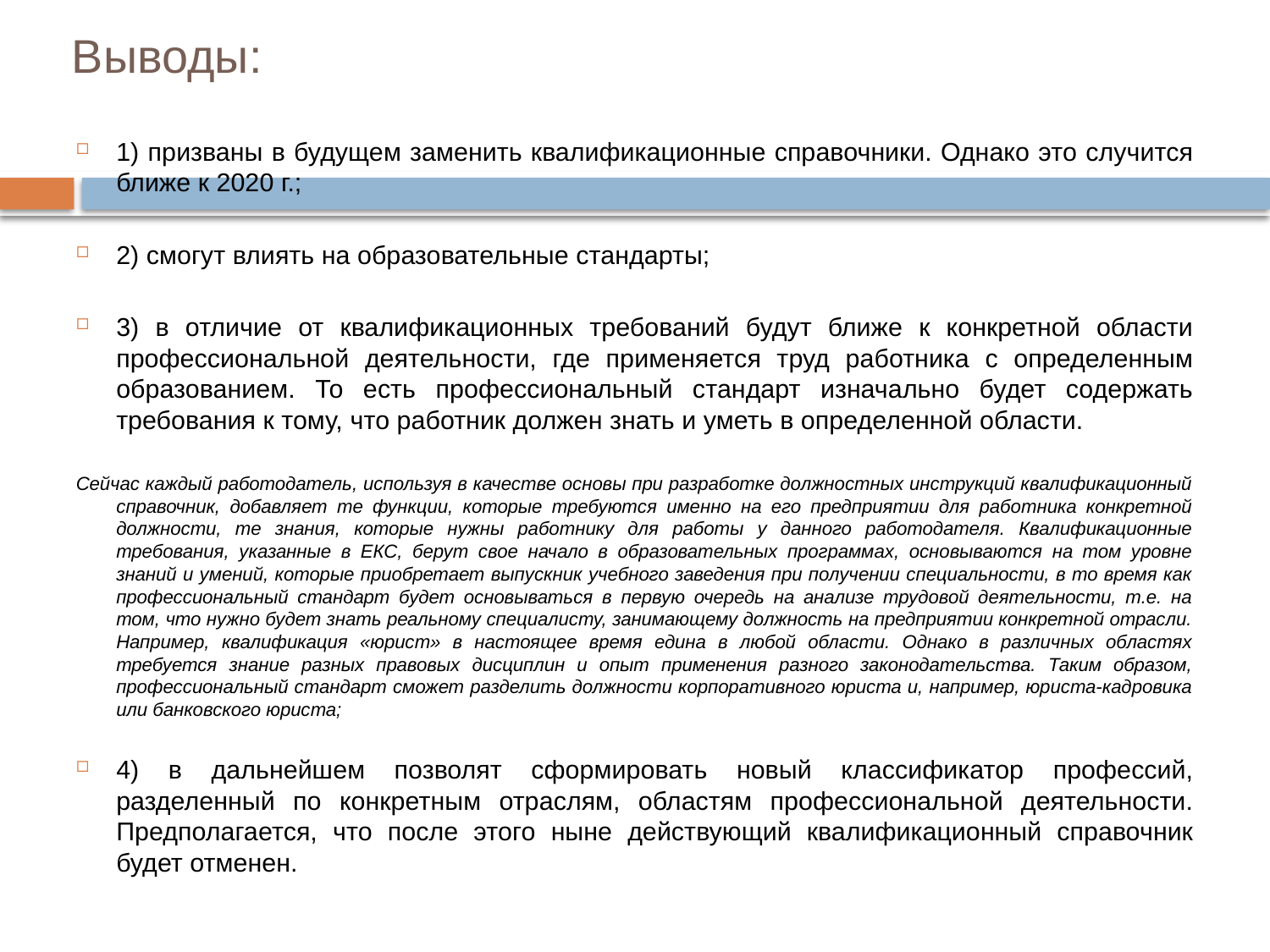

# Выводы:
1) призваны в будущем заменить квалификационные справочники. Однако это случится ближе к 2020 г.;

2) смогут влиять на образовательные стандарты;

3) в отличие от квалификационных требований будут ближе к конкретной области профессиональной деятельности, где применяется труд работника с определенным образованием. То есть профессиональный стандарт изначально будет содержать требования к тому, что работник должен знать и уметь в определенной области.

Сейчас каждый работодатель, используя в качестве основы при разработке должностных инструкций квалификационный справочник, добавляет те функции, которые требуются именно на его предприятии для работника конкретной должности, те знания, которые нужны работнику для работы у данного работодателя. Квалификационные требования, указанные в ЕКС, берут свое начало в образовательных программах, основываются на том уровне знаний и умений, которые приобретает выпускник учебного заведения при получении специальности, в то время как профессиональный стандарт будет основываться в первую очередь на анализе трудовой деятельности, т.е. на том, что нужно будет знать реальному специалисту, занимающему должность на предприятии конкретной отрасли. Например, квалификация «юрист» в настоящее время едина в любой области. Однако в различных областях требуется знание разных правовых дисциплин и опыт применения разного законодательства. Таким образом, профессиональный стандарт сможет разделить должности корпоративного юриста и, например, юриста-кадровика или банковского юриста;

4) в дальнейшем позволят сформировать новый классификатор профессий, разделенный по конкретным отраслям, областям профессиональной деятельности. Предполагается, что после этого ныне действующий квалификационный справочник будет отменен.